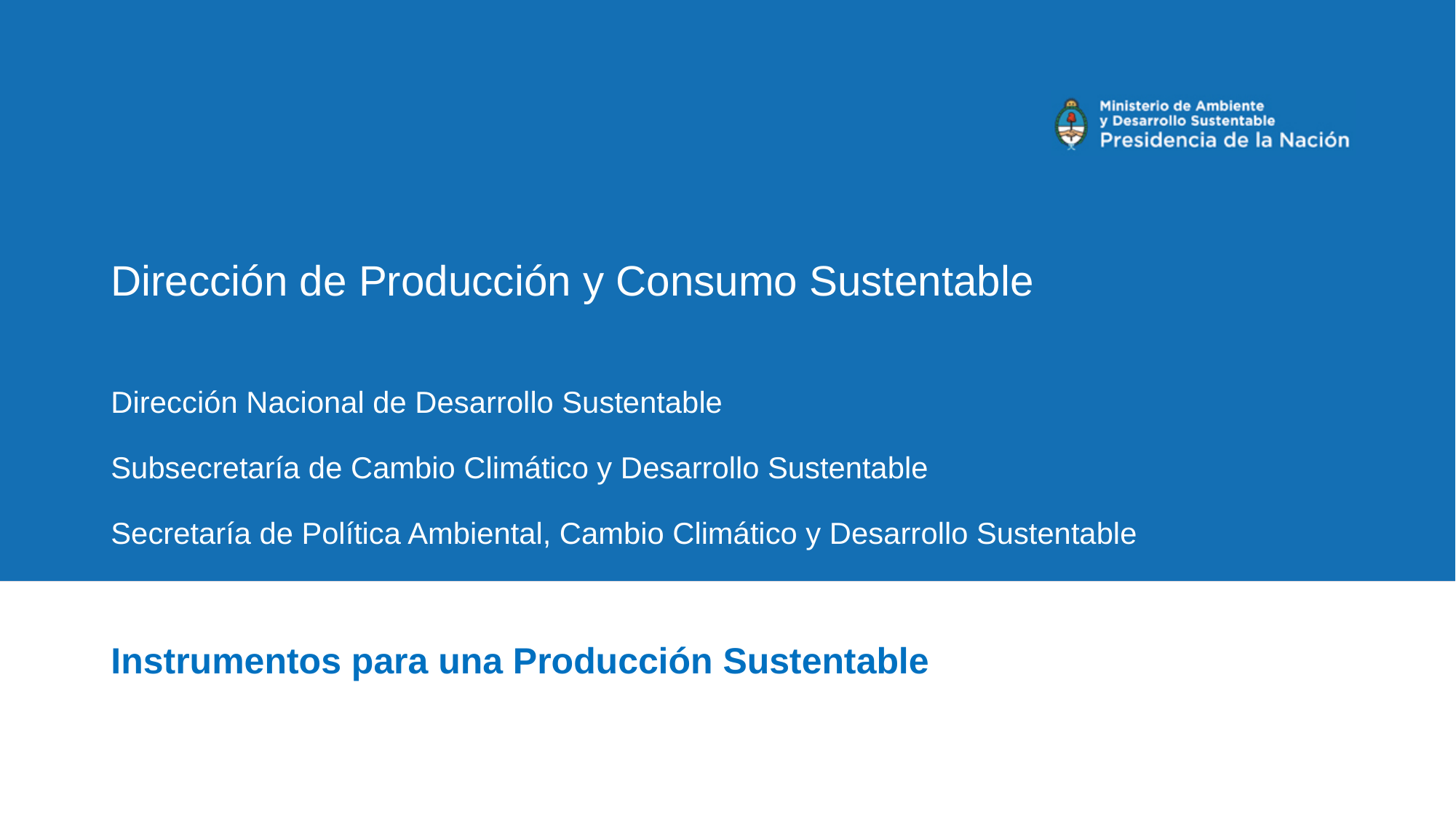

Dirección de Producción y Consumo Sustentable
# Dirección Nacional de Desarrollo Sustentable Subsecretaría de Cambio Climático y Desarrollo Sustentable Secretaría de Política Ambiental, Cambio Climático y Desarrollo Sustentable
Instrumentos para una Producción Sustentable